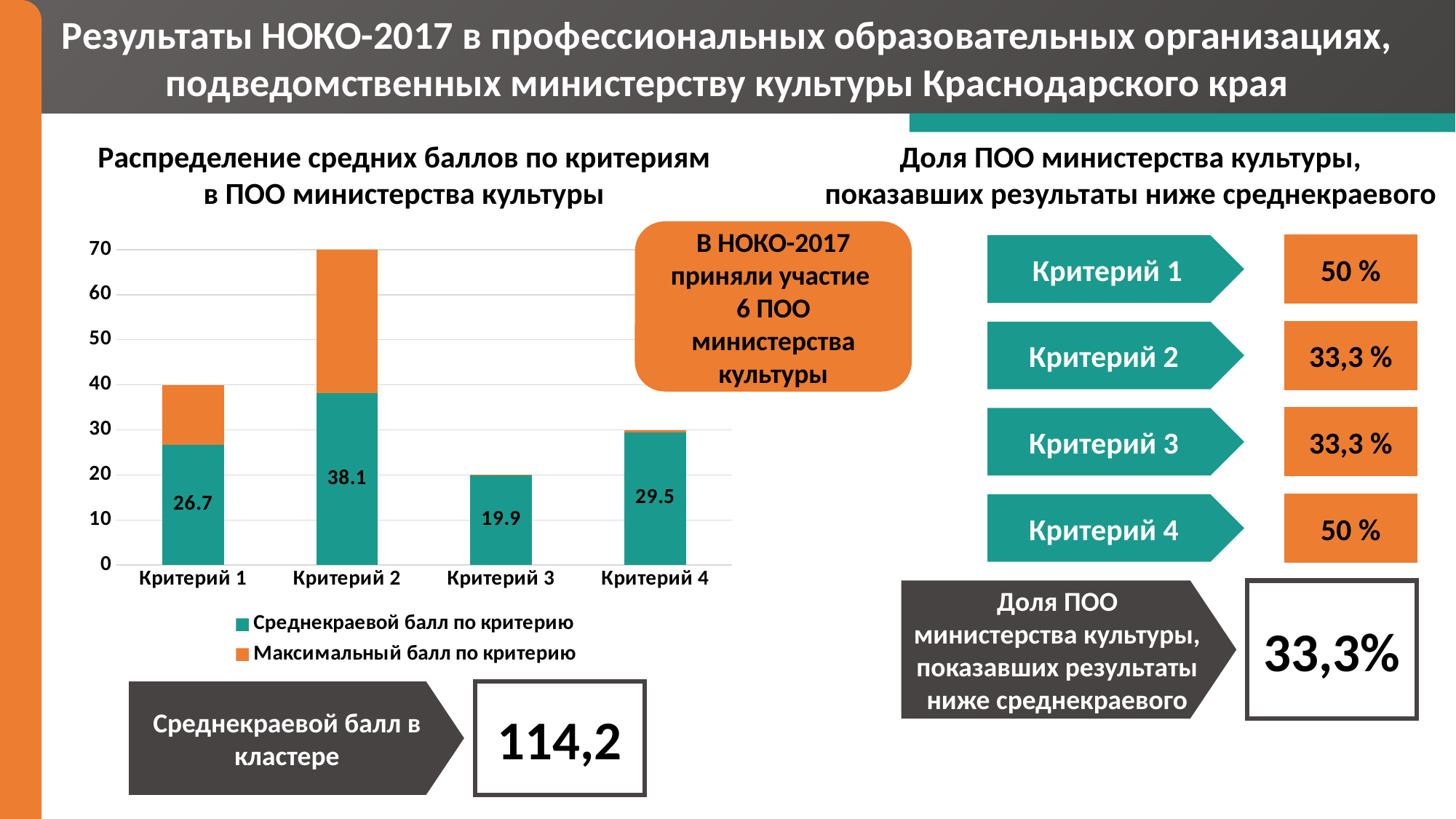

Результаты НОКО-2017 в профессиональных образовательных организациях, подведомственных министерству культуры Краснодарского края

Распределение средних баллов по критериям в ПОО министерства культуры
Доля ПОО министерства культуры, показавших результаты ниже среднекраевого
В НОКО-2017 приняли участие
6 ПОО министерства культуры
Критерий 1
50 %

### Chart

| Category | Среднекраевой балл по критерию | Максимальный балл по критерию |
|---|---|---|
| Критерий 1 | 26.7 | 13.3 |
| Критерий 2 | 38.1 | 31.9 |
| Критерий 3 | 19.9 | 0.1 |
| Критерий 4 | 29.5 | 0.5 |
33,3 %
Критерий 2

Критерий 3
33,3 %
Критерий 4
50 %
Доля ПОО министерства культуры, показавших результаты ниже среднекраевого
33,3%
Среднекраевой балл в кластере
114,2